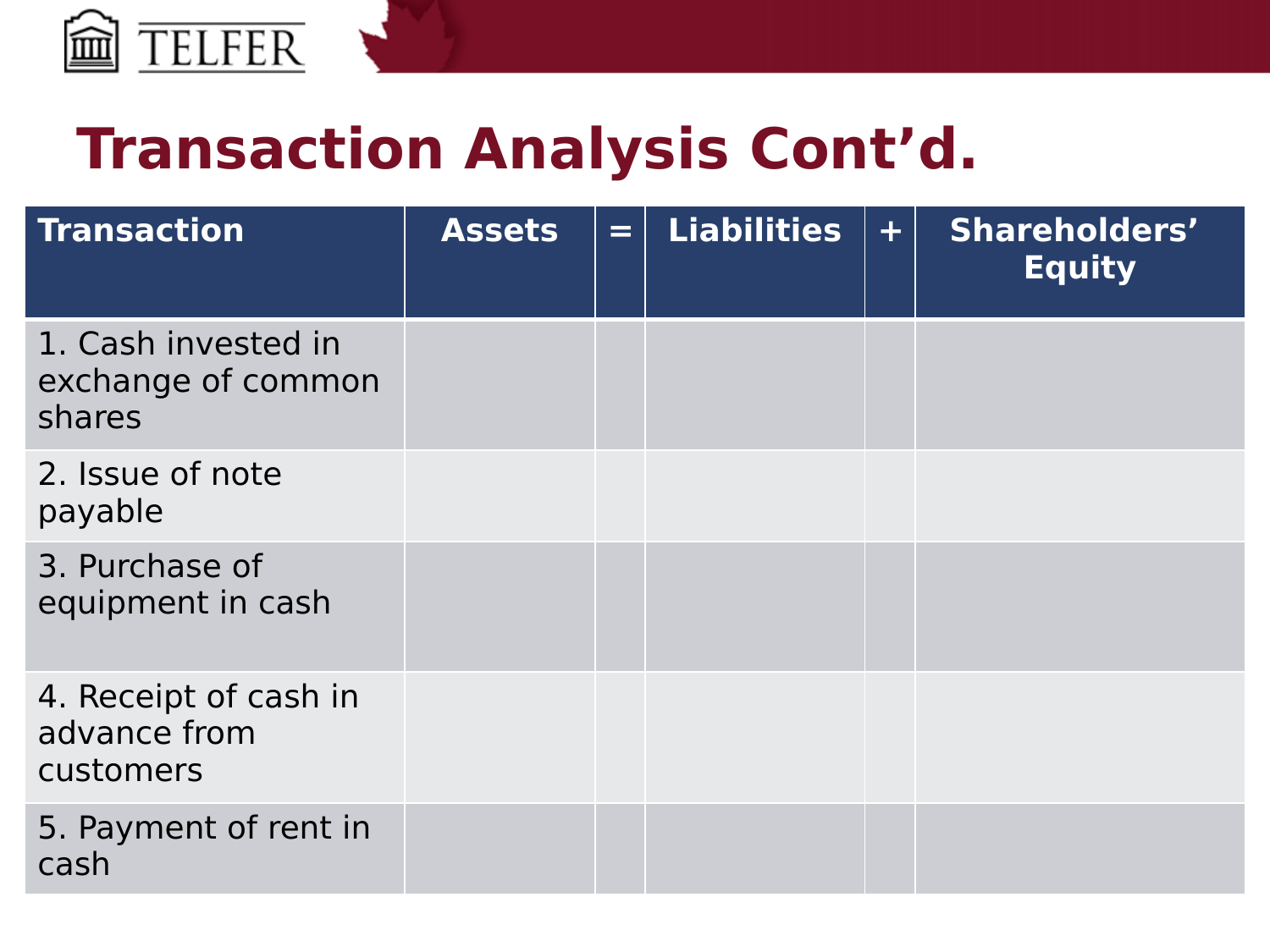

# Transaction Analysis Cont’d.
| Transaction | Assets | = | Liabilities | + | Shareholders’ Equity |
| --- | --- | --- | --- | --- | --- |
| 1. Cash invested in exchange of common shares |  |  |  |  |  |
| 2. Issue of note payable |  |  |  |  |  |
| 3. Purchase of equipment in cash |  |  |  |  |  |
| 4. Receipt of cash in advance from customers |  |  |  |  |  |
| 5. Payment of rent in cash |  |  |  |  |  |